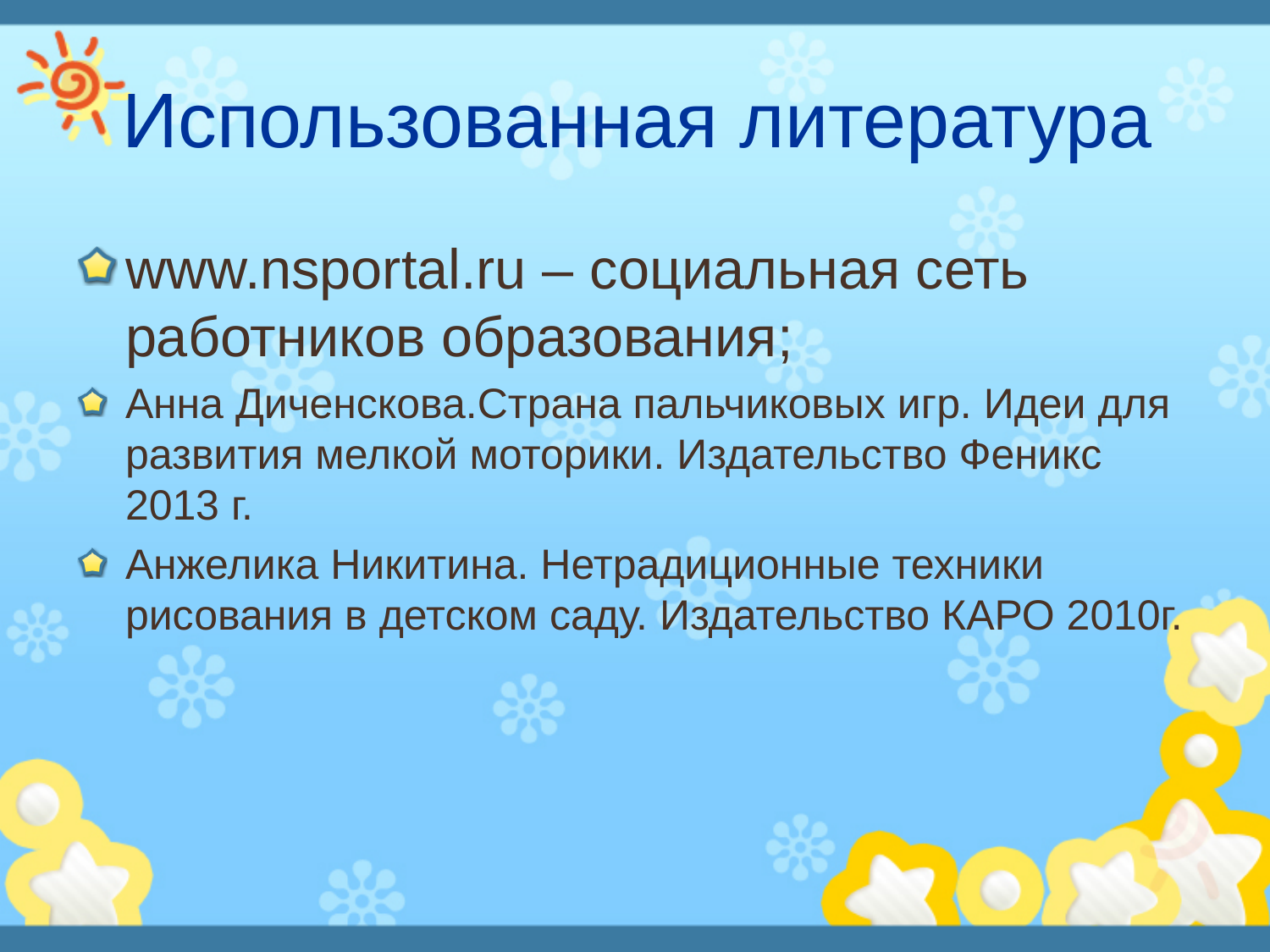

# Использованная литература
www.nsportal.ru – социальная сеть работников образования;
Анна Диченскова.Страна пальчиковых игр. Идеи для развития мелкой моторики. Издательство Феникс 2013 г.
Анжелика Никитина. Нетрадиционные техники рисования в детском саду. Издательство КАРО 2010г.